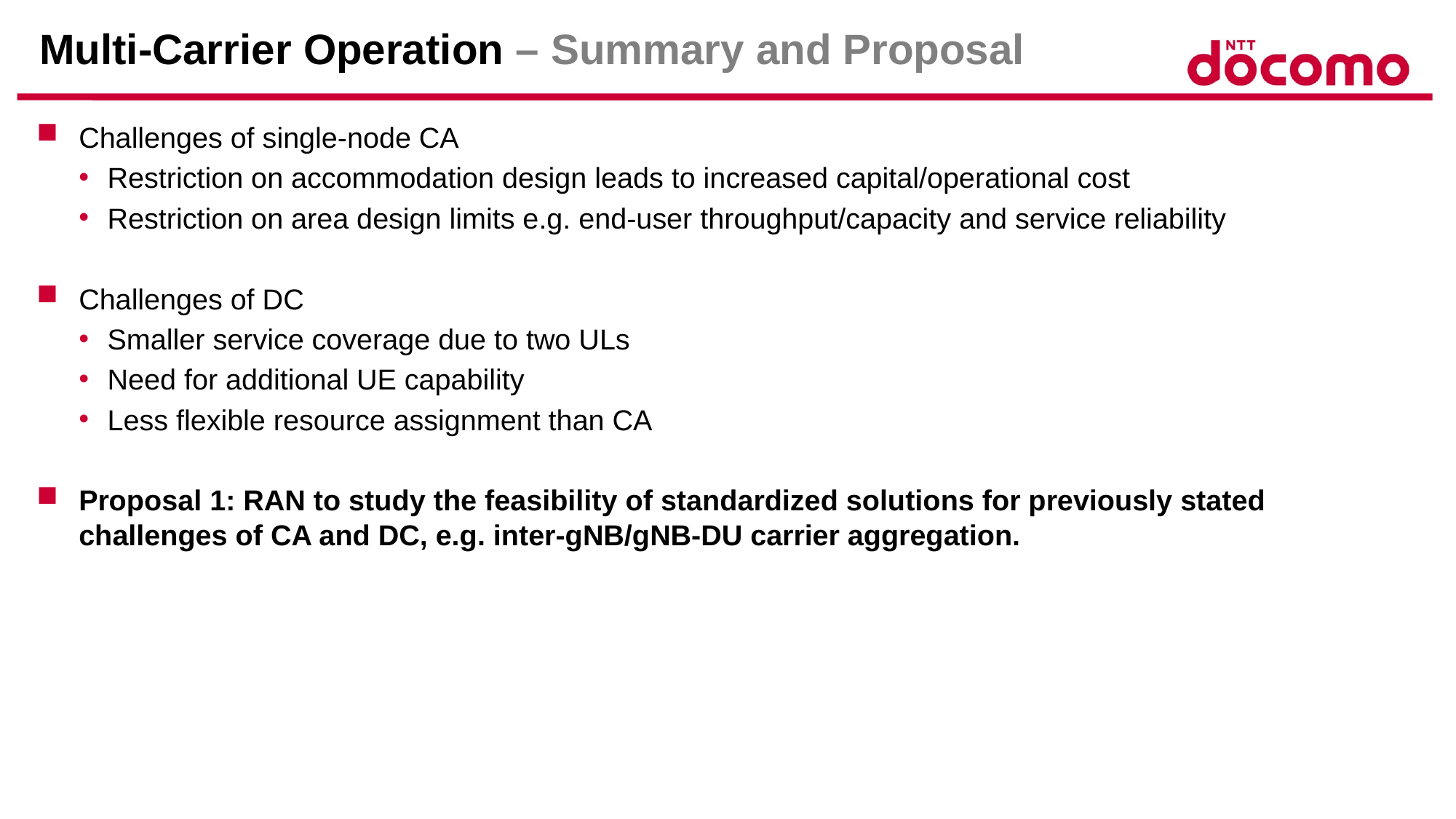

# Multi-Carrier Operation – Summary and Proposal
Challenges of single-node CA
Restriction on accommodation design leads to increased capital/operational cost
Restriction on area design limits e.g. end-user throughput/capacity and service reliability

Challenges of DC
Smaller service coverage due to two ULs
Need for additional UE capability
Less flexible resource assignment than CA

Proposal 1: RAN to study the feasibility of standardized solutions for previously stated challenges of CA and DC, e.g. inter-gNB/gNB-DU carrier aggregation.